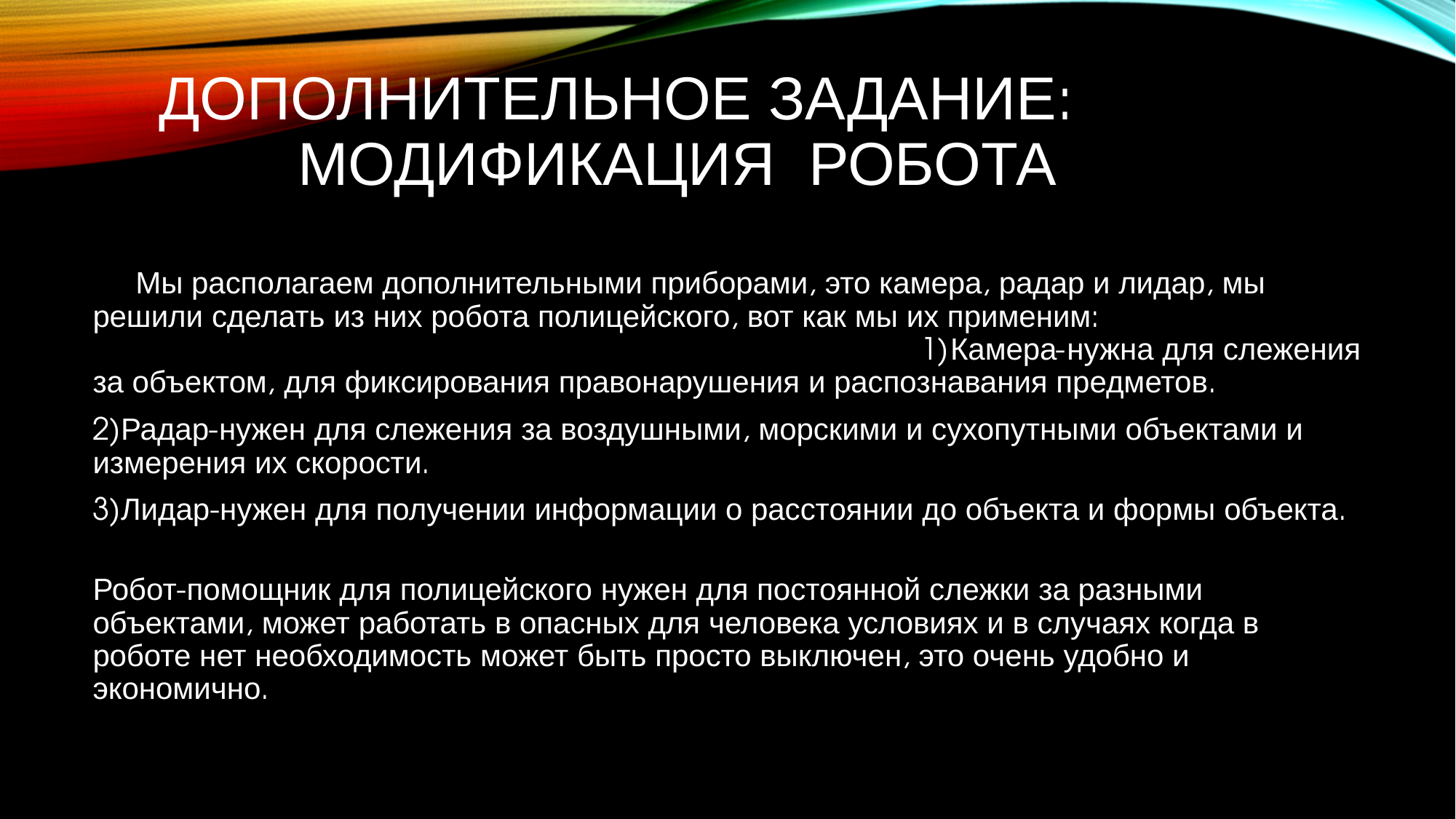

# Дополнительное задание: Модификация  робота
     Мы располагаем дополнительными приборами, это камера, радар и лидар, мы решили сделать из них робота полицейского, вот как мы их применим:                                                                                                                                1)Камера-нужна для слежения за объектом, для фиксирования правонарушения и распознавания предметов.
2)Радар-нужен для слежения за воздушными, морскими и сухопутными объектами и измерения их скорости.
3)Лидар-нужен для получении информации о расстоянии до объекта и формы объекта.
Робот-помощник для полицейского нужен для постоянной слежки за разными объектами, может работать в опасных для человека условиях и в случаях когда в роботе нет необходимость может быть просто выключен, это очень удобно и экономично.